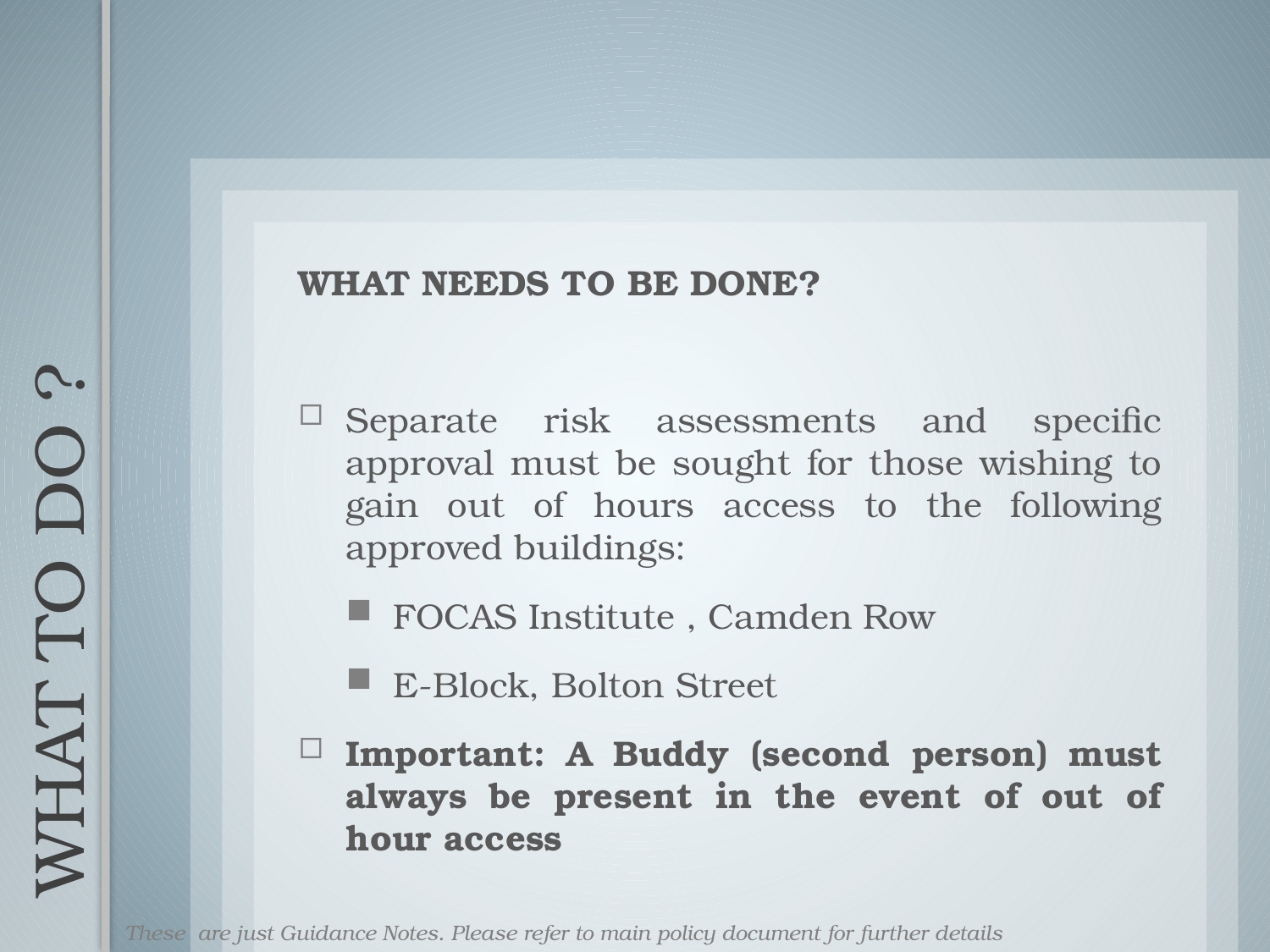

WHAT NEEDS TO BE DONE?

Separate risk assessments and specific approval must be sought for those wishing to gain out of hours access to the following approved buildings:
FOCAS Institute , Camden Row
E-Block, Bolton Street
Important: A Buddy (second person) must always be present in the event of out of hour access

# WHAT TO DO ?
These  are just Guidance Notes. Please refer to main policy document for further details